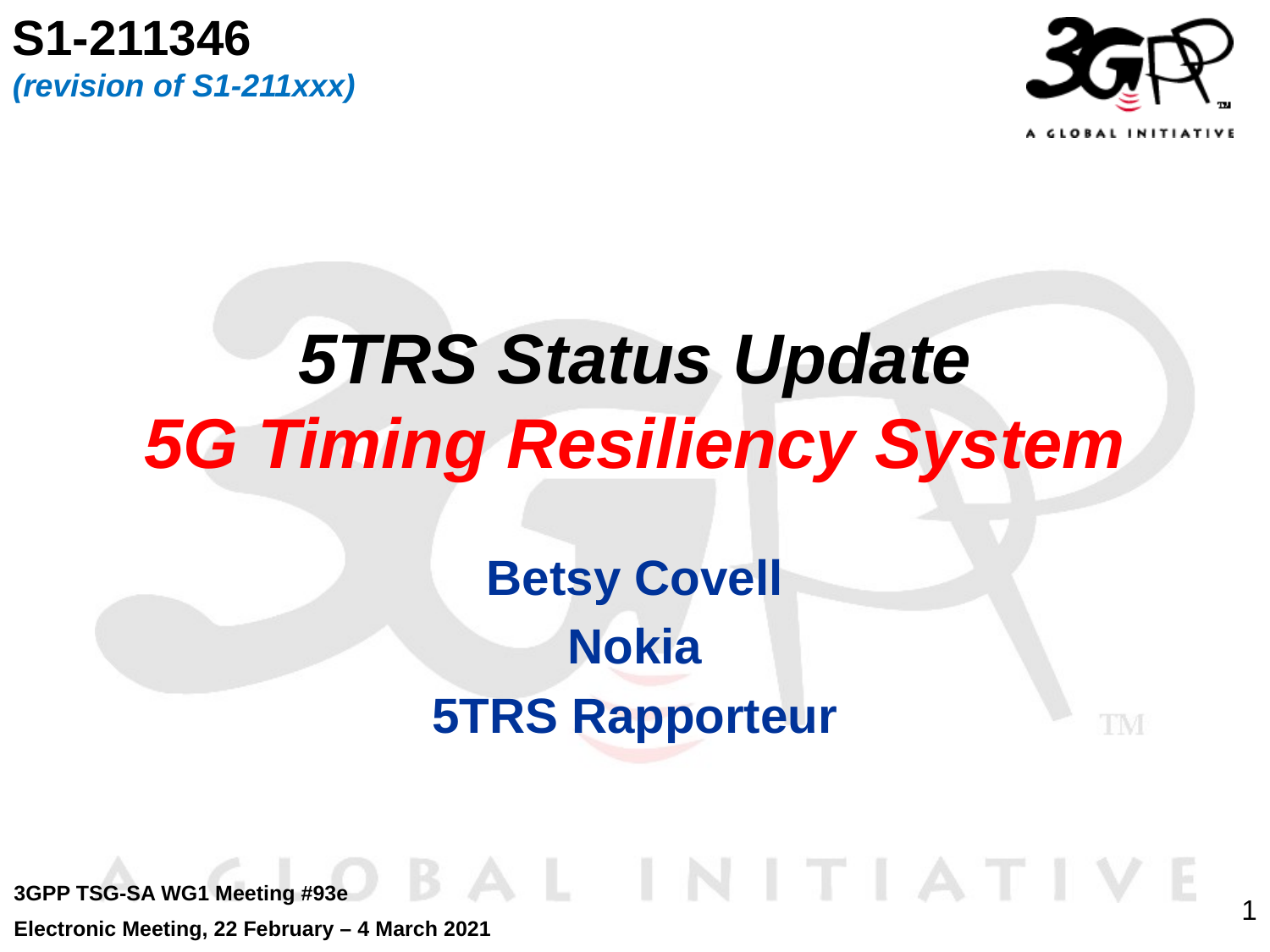

S1-211346 (revision of S1-211xxx)
# 5TRS Status Update 5G Timing Resiliency System
Betsy Covell
Nokia
5TRS Rapporteur
3GPP TSG-SA WG1 Meeting #93e
Electronic Meeting, 22 February – 4 March 2021
1